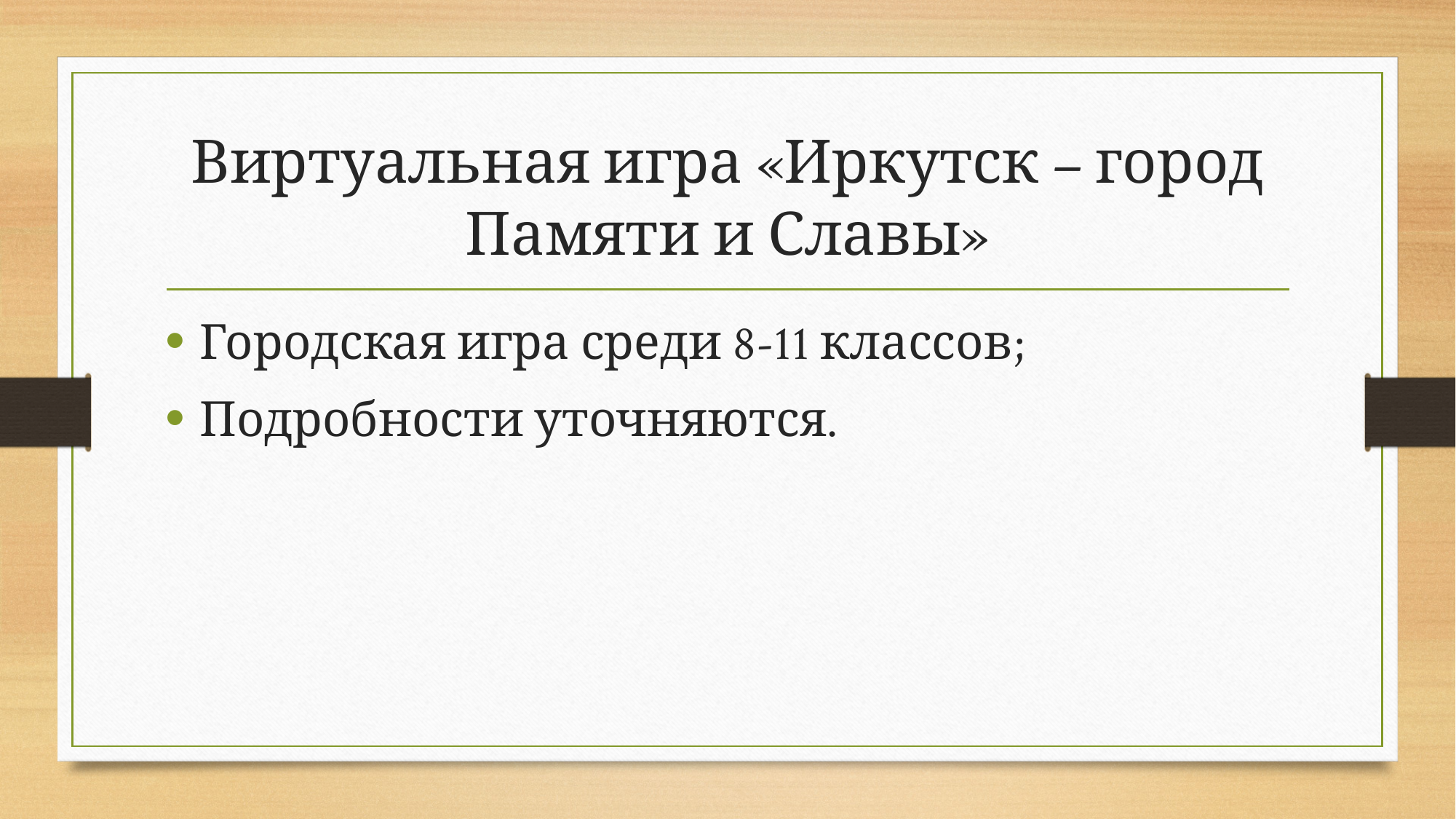

# Виртуальная игра «Иркутск – город Памяти и Славы»
Городская игра среди 8-11 классов;
Подробности уточняются.